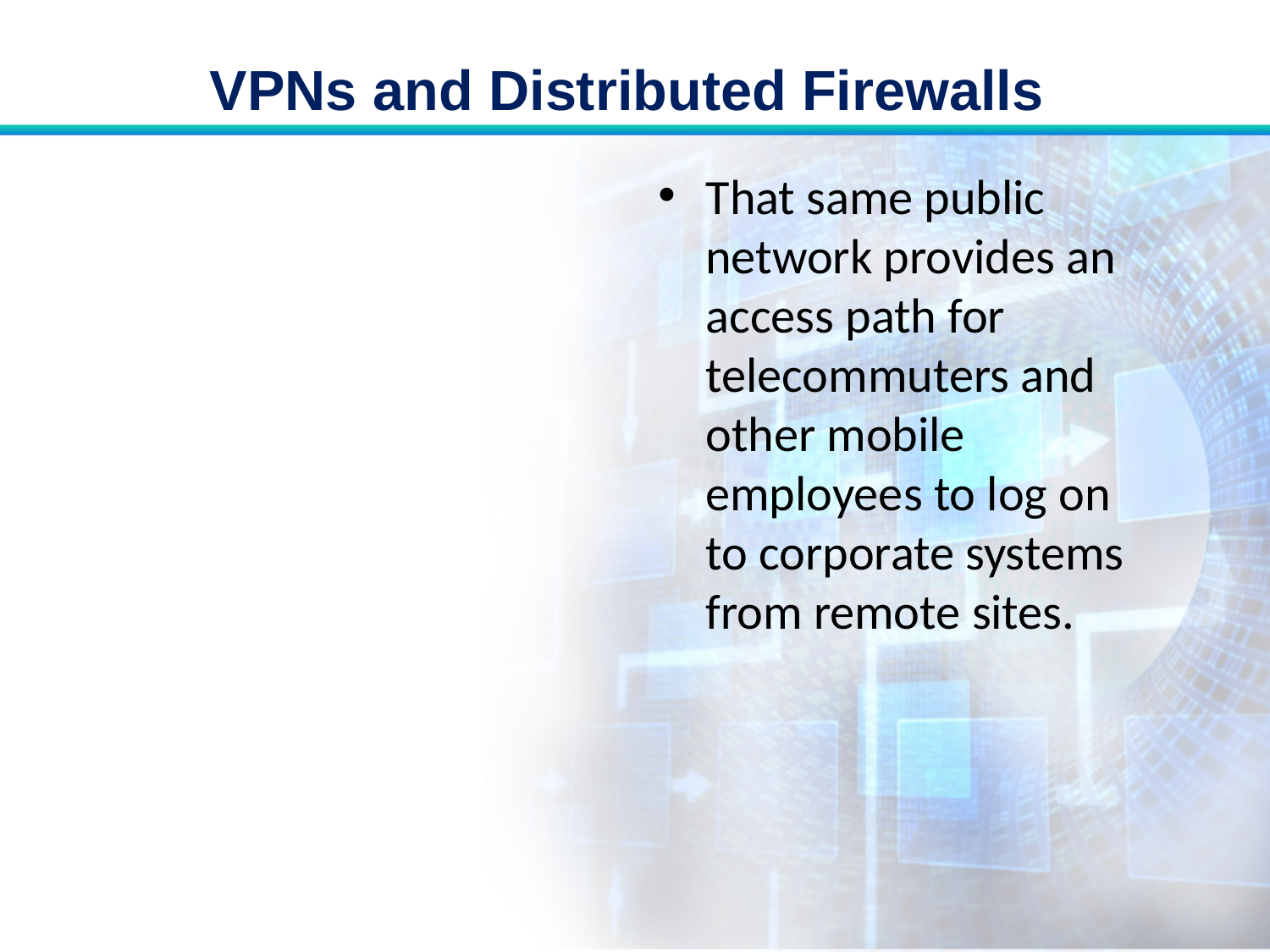

# VPNs and Distributed Firewalls
That same public network provides an access path for telecommuters and other mobile employees to log on to corporate systems from remote sites.